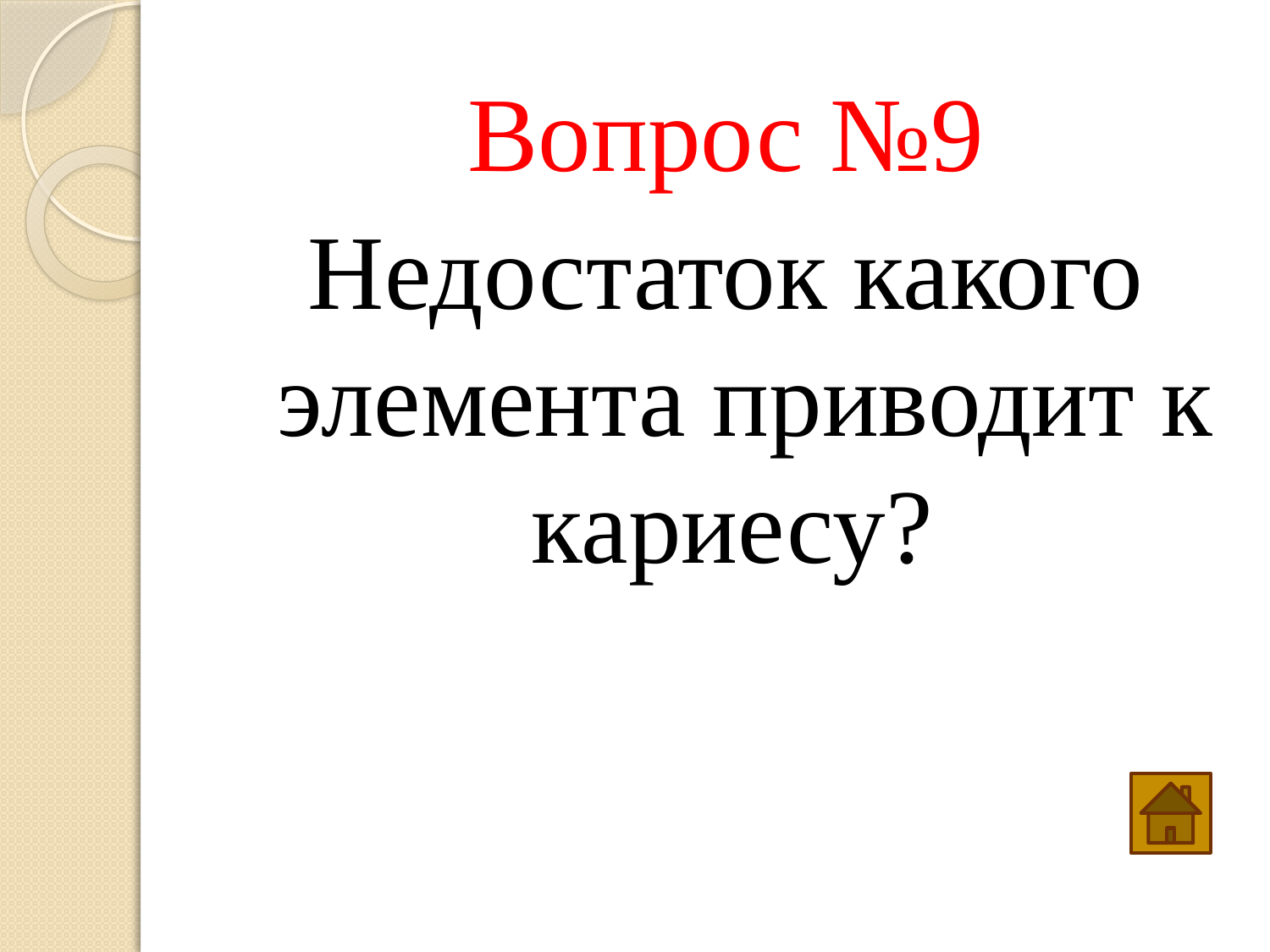

Вопрос №9
Недостаток какого элемента приводит к кариесу?